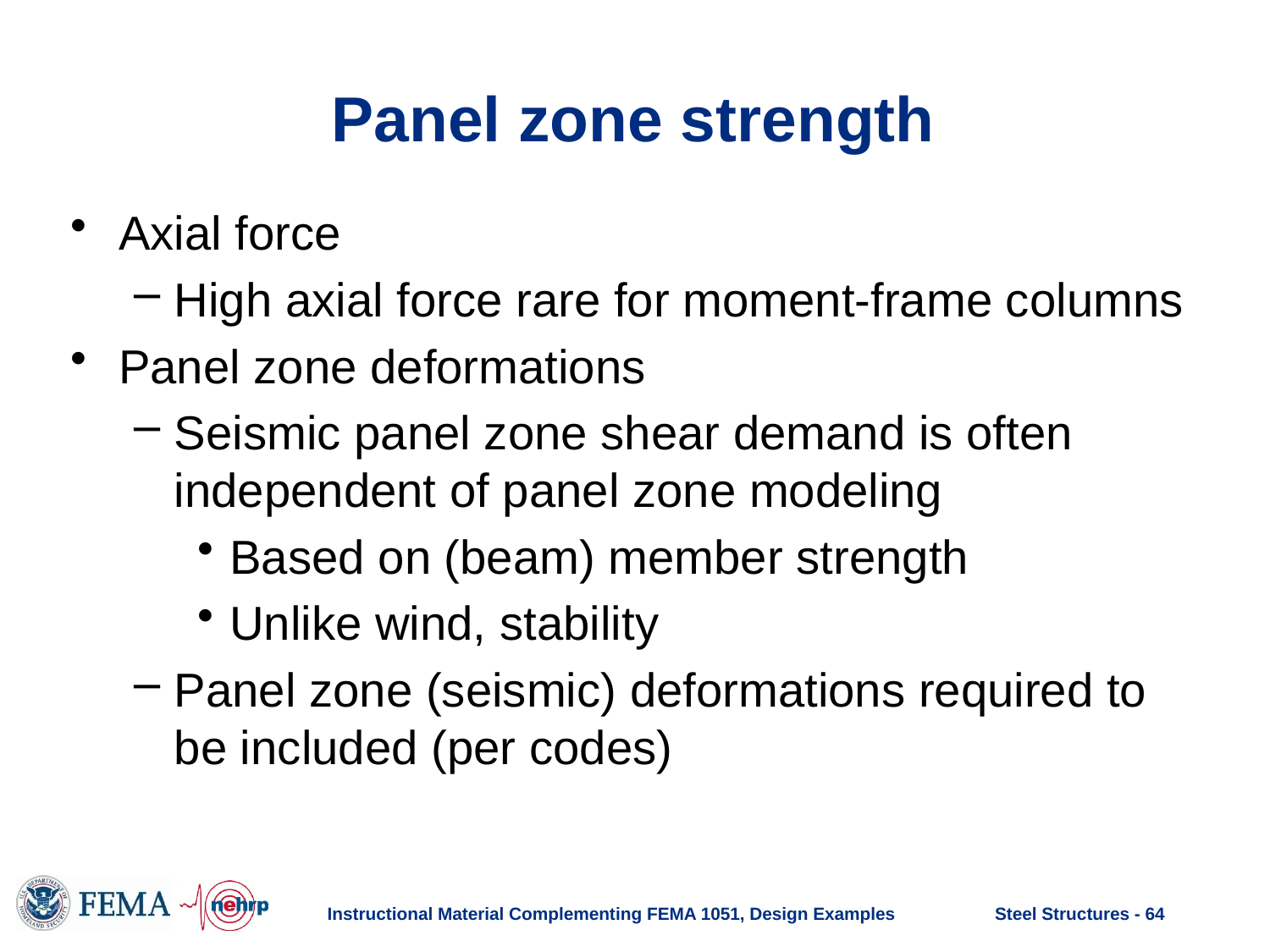

# Panel zone strength
Axial force
High axial force rare for moment-frame columns
Panel zone deformations
Seismic panel zone shear demand is often independent of panel zone modeling
Based on (beam) member strength
Unlike wind, stability
Panel zone (seismic) deformations required to be included (per codes)
Instructional Material Complementing FEMA 1051, Design Examples
Steel Structures - 64